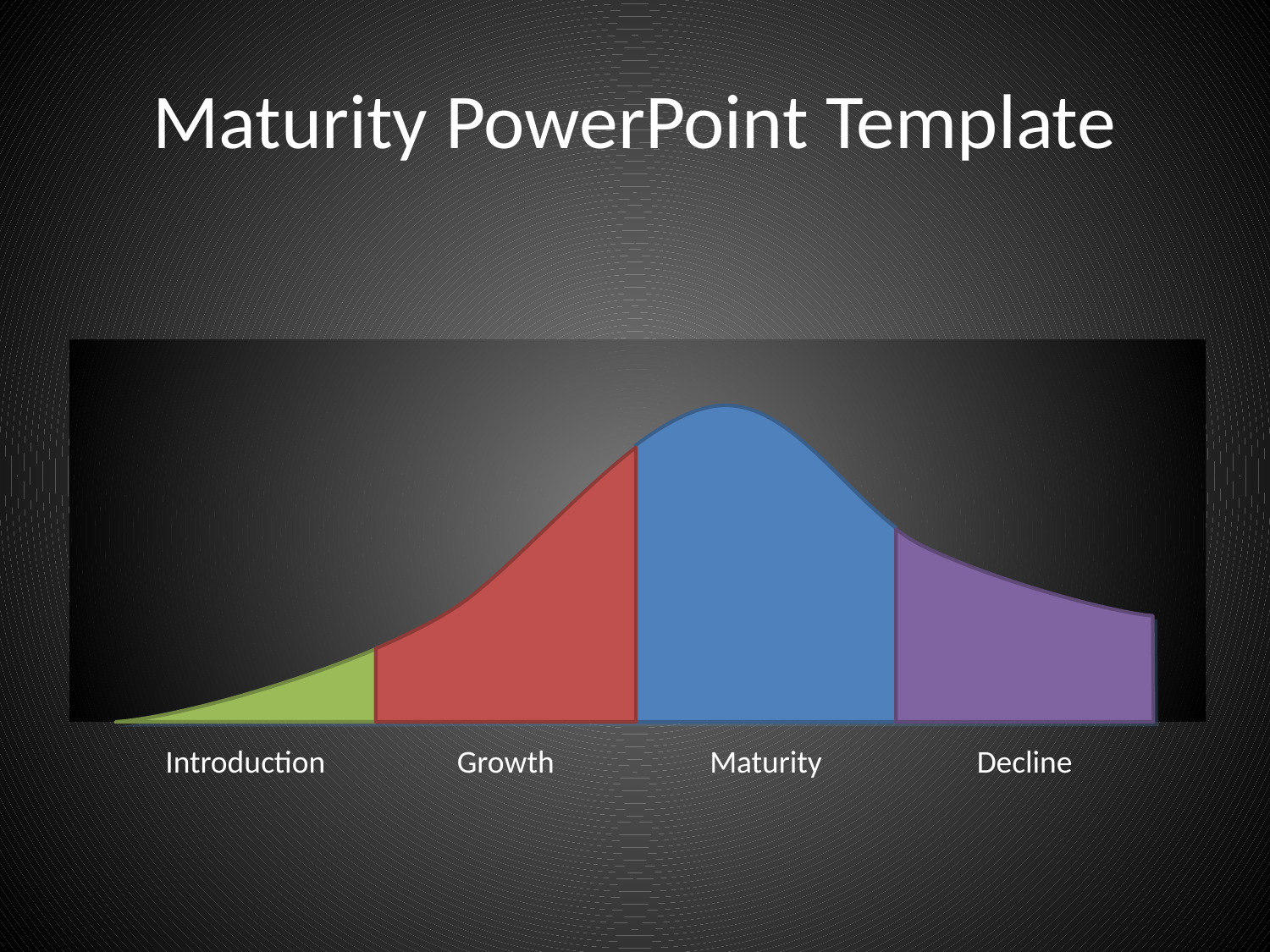

# Maturity PowerPoint Template

Introduction
Growth
Maturity
Decline